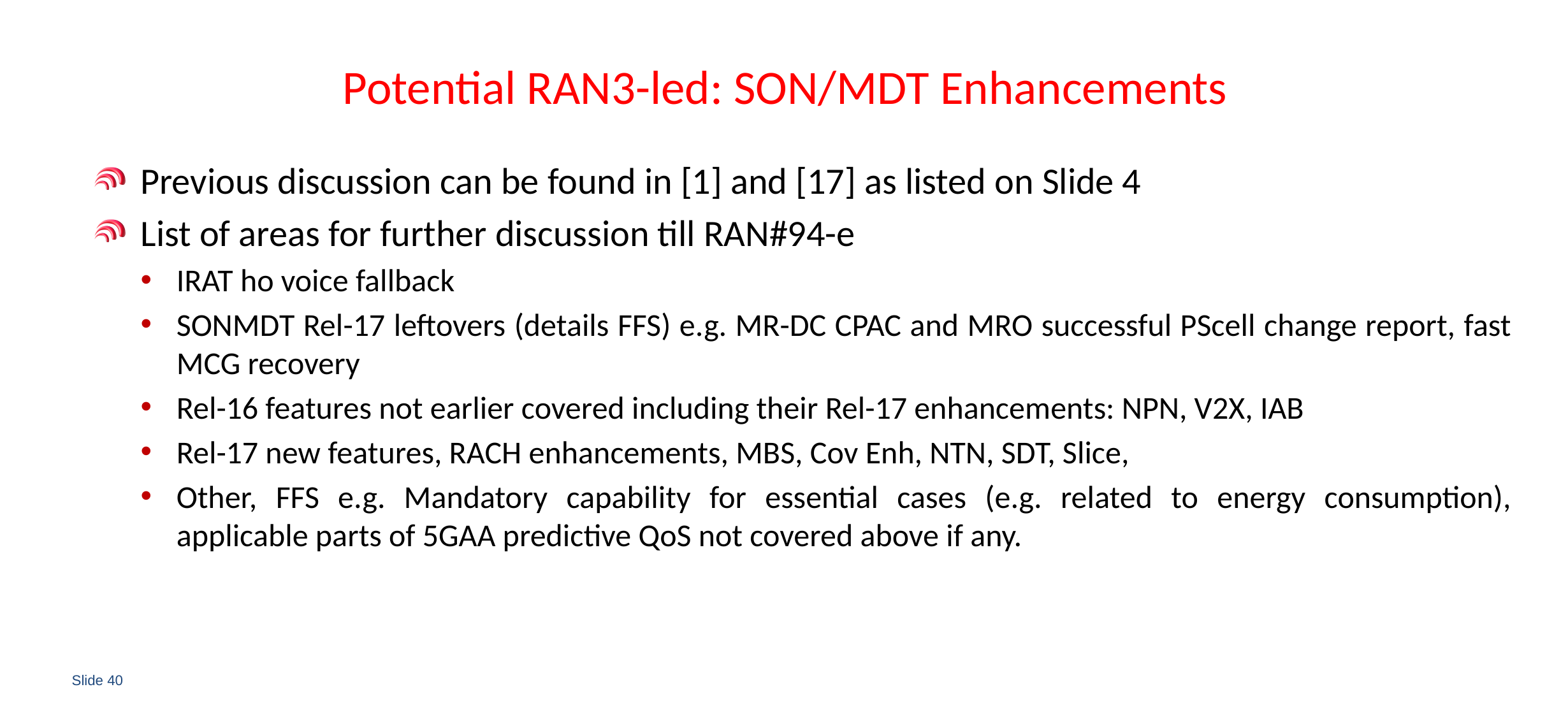

# Potential RAN3-led: SON/MDT Enhancements
Previous discussion can be found in [1] and [17] as listed on Slide 4
List of areas for further discussion till RAN#94-e
IRAT ho voice fallback
SONMDT Rel-17 leftovers (details FFS) e.g. MR-DC CPAC and MRO successful PScell change report, fast MCG recovery
Rel-16 features not earlier covered including their Rel-17 enhancements: NPN, V2X, IAB
Rel-17 new features, RACH enhancements, MBS, Cov Enh, NTN, SDT, Slice,
Other, FFS e.g. Mandatory capability for essential cases (e.g. related to energy consumption), applicable parts of 5GAA predictive QoS not covered above if any.